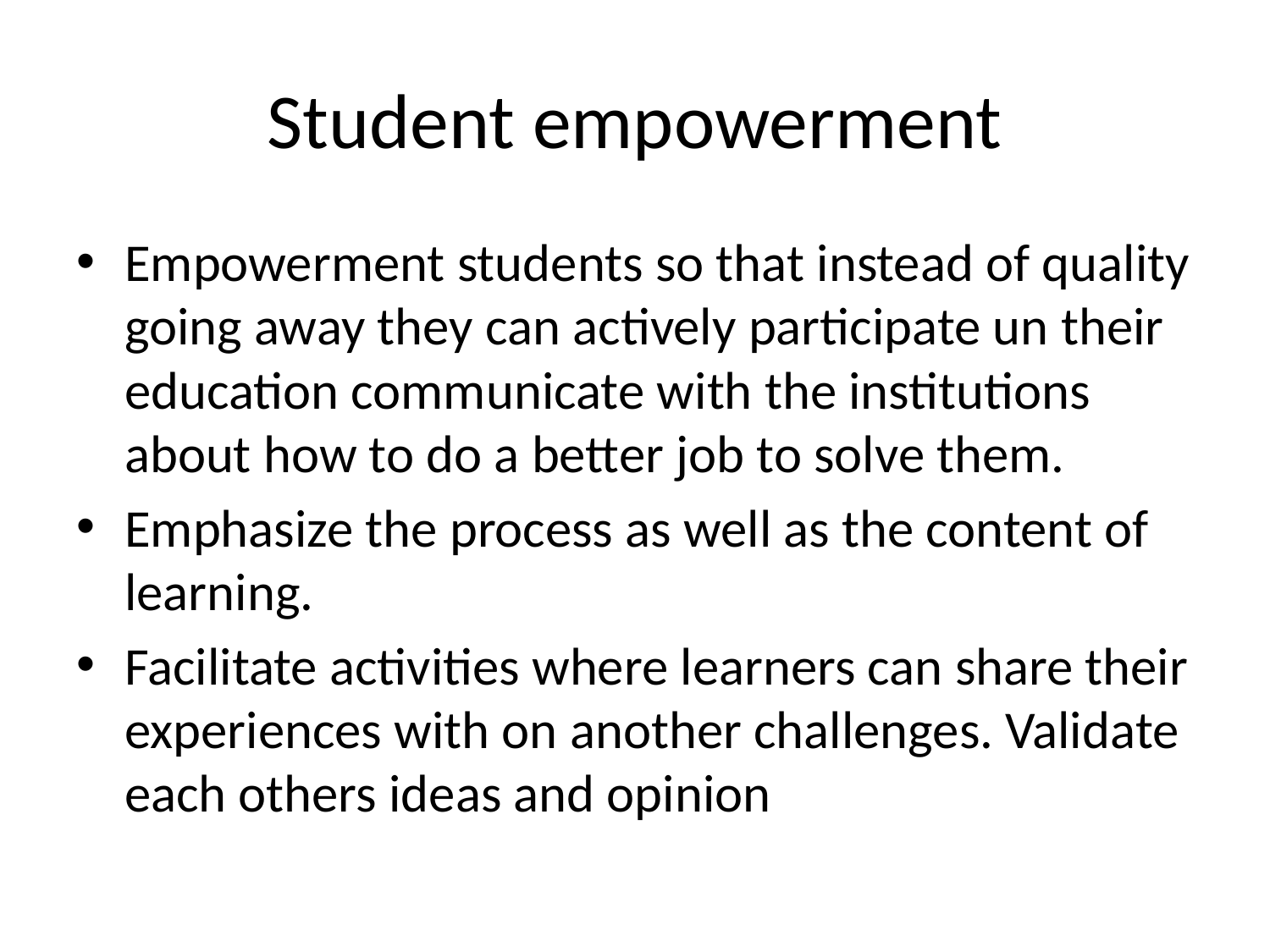

# Student empowerment
Empowerment students so that instead of quality going away they can actively participate un their education communicate with the institutions about how to do a better job to solve them.
Emphasize the process as well as the content of learning.
Facilitate activities where learners can share their experiences with on another challenges. Validate each others ideas and opinion